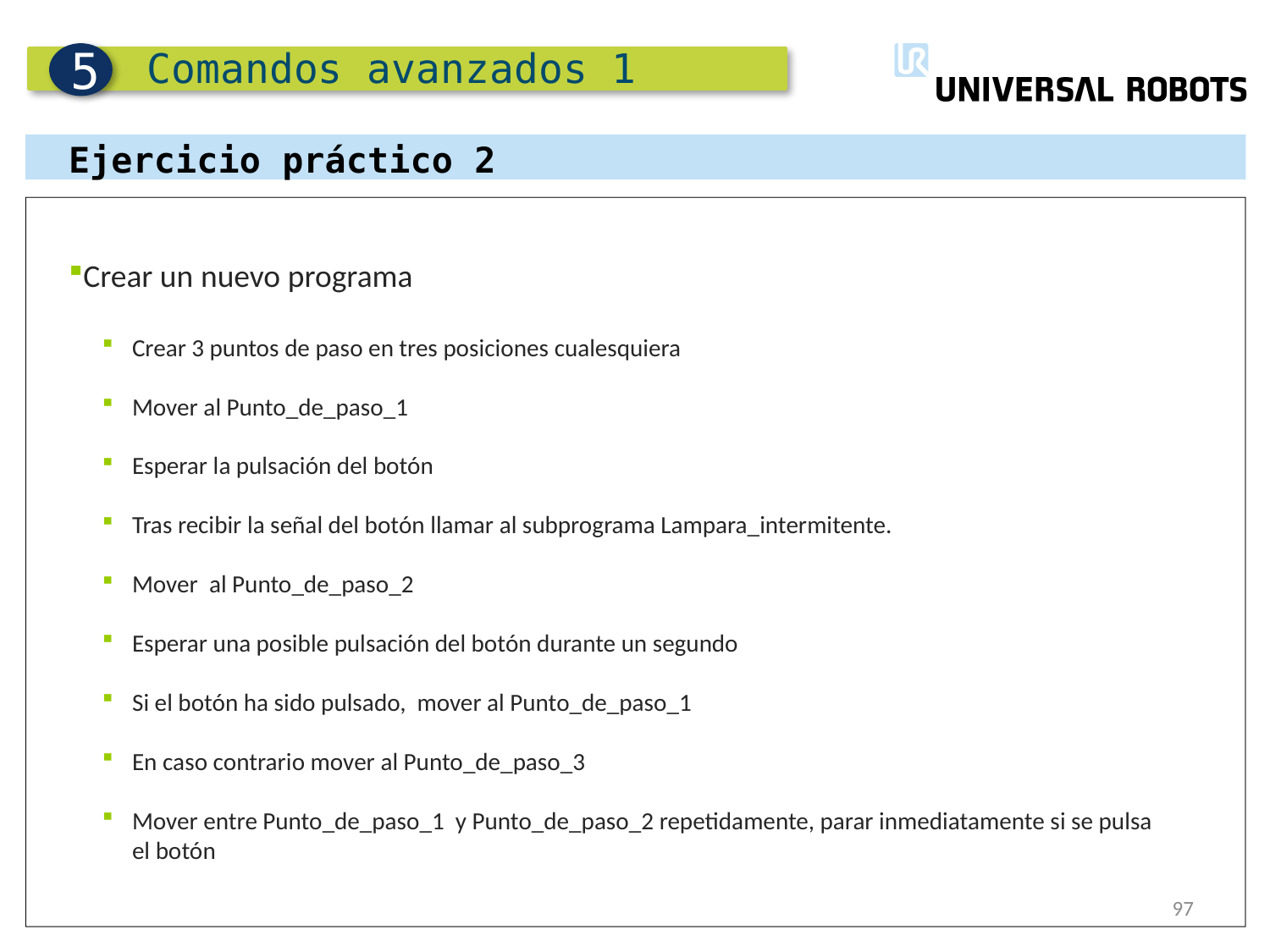

Comandos avanzados 1

5

Ejercicio práctico 2
Crear un nuevo programa

Crear 3 puntos de paso en tres posiciones cualesquiera

Mover al Punto_de_paso_1

Esperar la pulsación del botón

Tras recibir la señal del botón llamar al subprograma Lampara_intermitente.

Mover  al Punto_de_paso_2

Esperar una posible pulsación del botón durante un segundo

Si el botón ha sido pulsado,  mover al Punto_de_paso_1

En caso contrario mover al Punto_de_paso_3

Mover entre Punto_de_paso_1  y Punto_de_paso_2 repetidamente, parar inmediatamente si se pulsa el botón
97